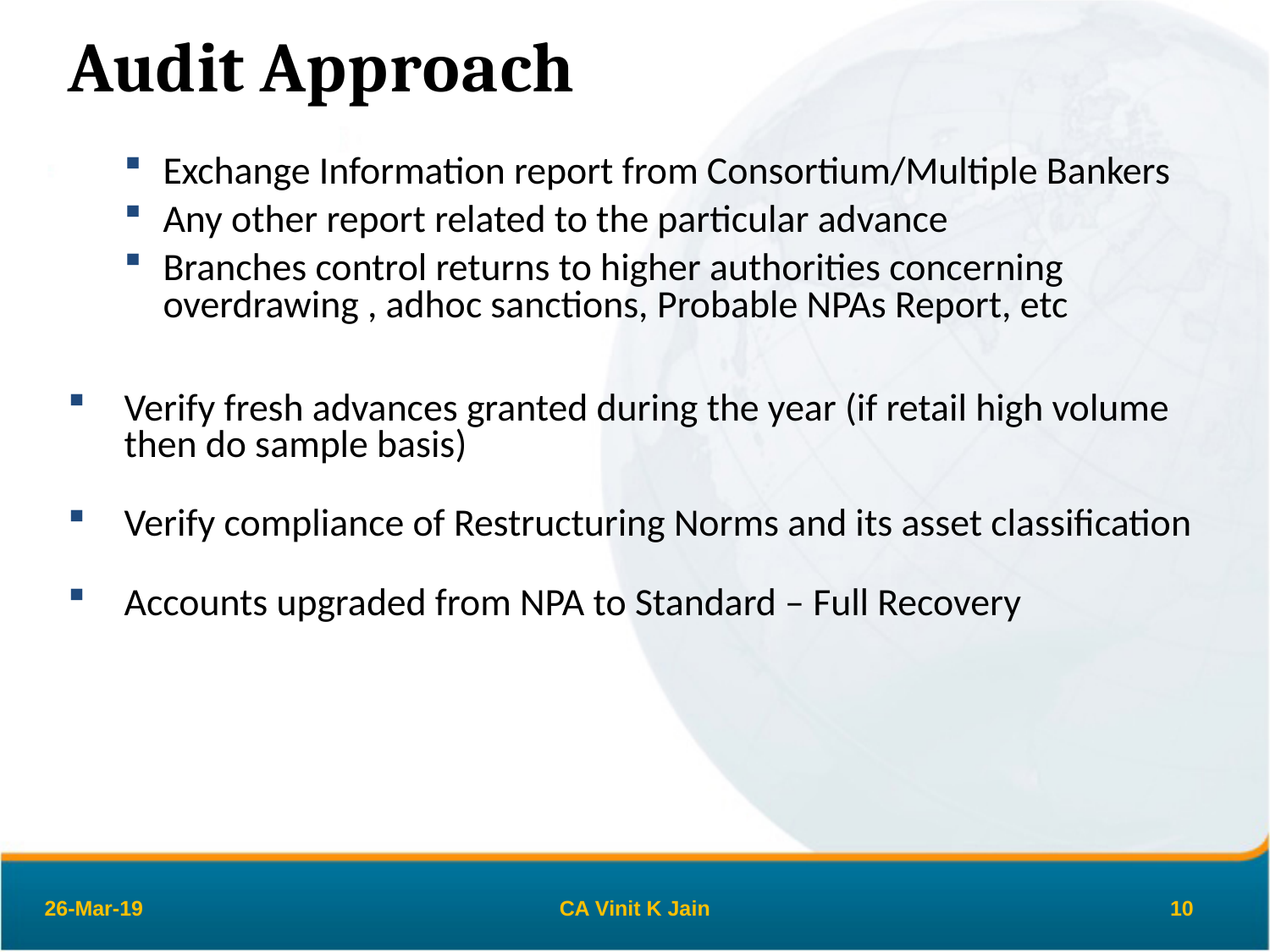

# Audit Approach
Exchange Information report from Consortium/Multiple Bankers
Any other report related to the particular advance
Branches control returns to higher authorities concerning overdrawing , adhoc sanctions, Probable NPAs Report, etc

Verify fresh advances granted during the year (if retail high volume then do sample basis)

Verify compliance of Restructuring Norms and its asset classification

Accounts upgraded from NPA to Standard – Full Recovery

26-Mar-19
CA Vinit K Jain
10